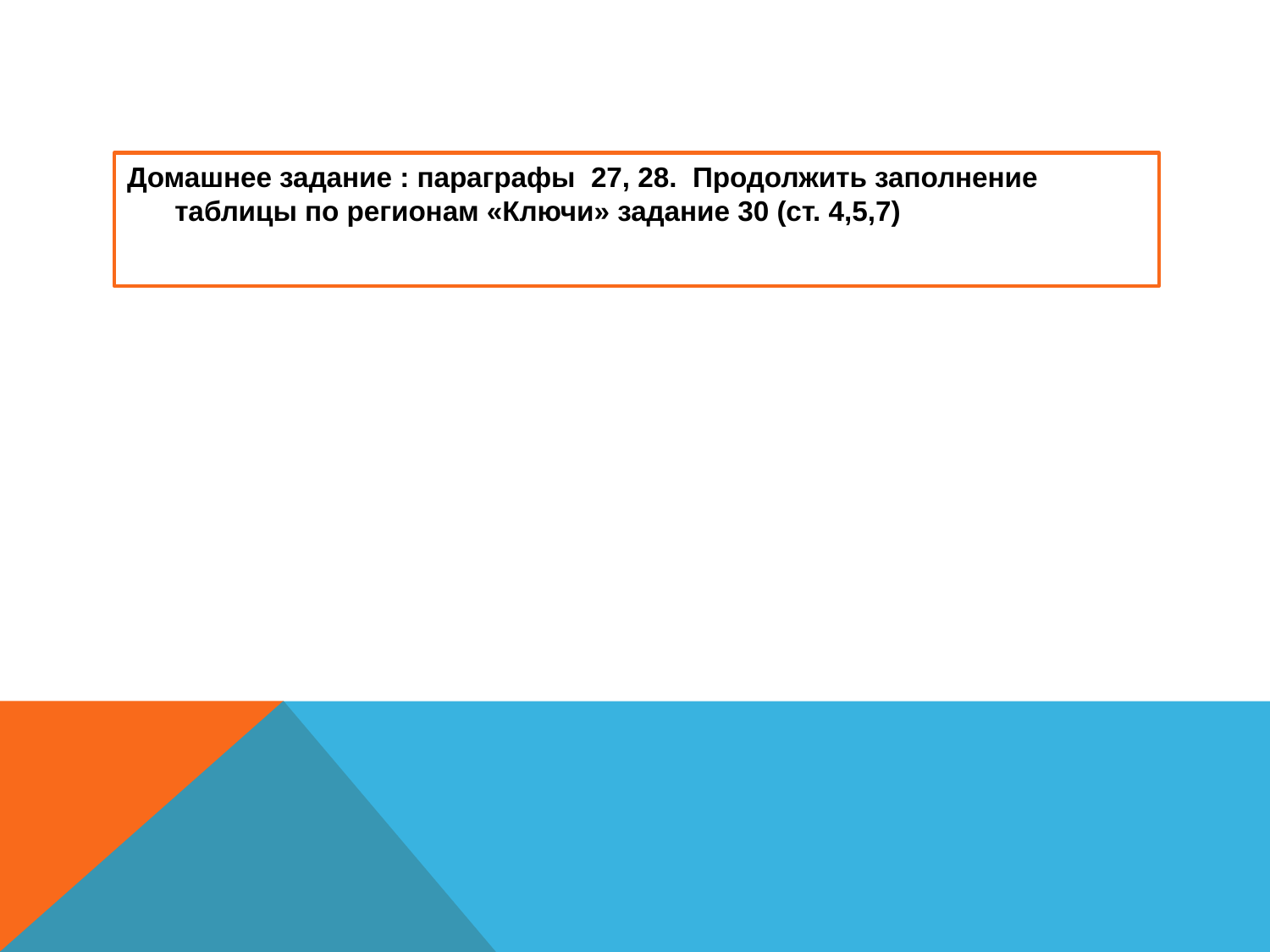

Домашнее задание : параграфы  27, 28.  Продолжить заполнение таблицы по регионам «Ключи» задание 30 (ст. 4,5,7)